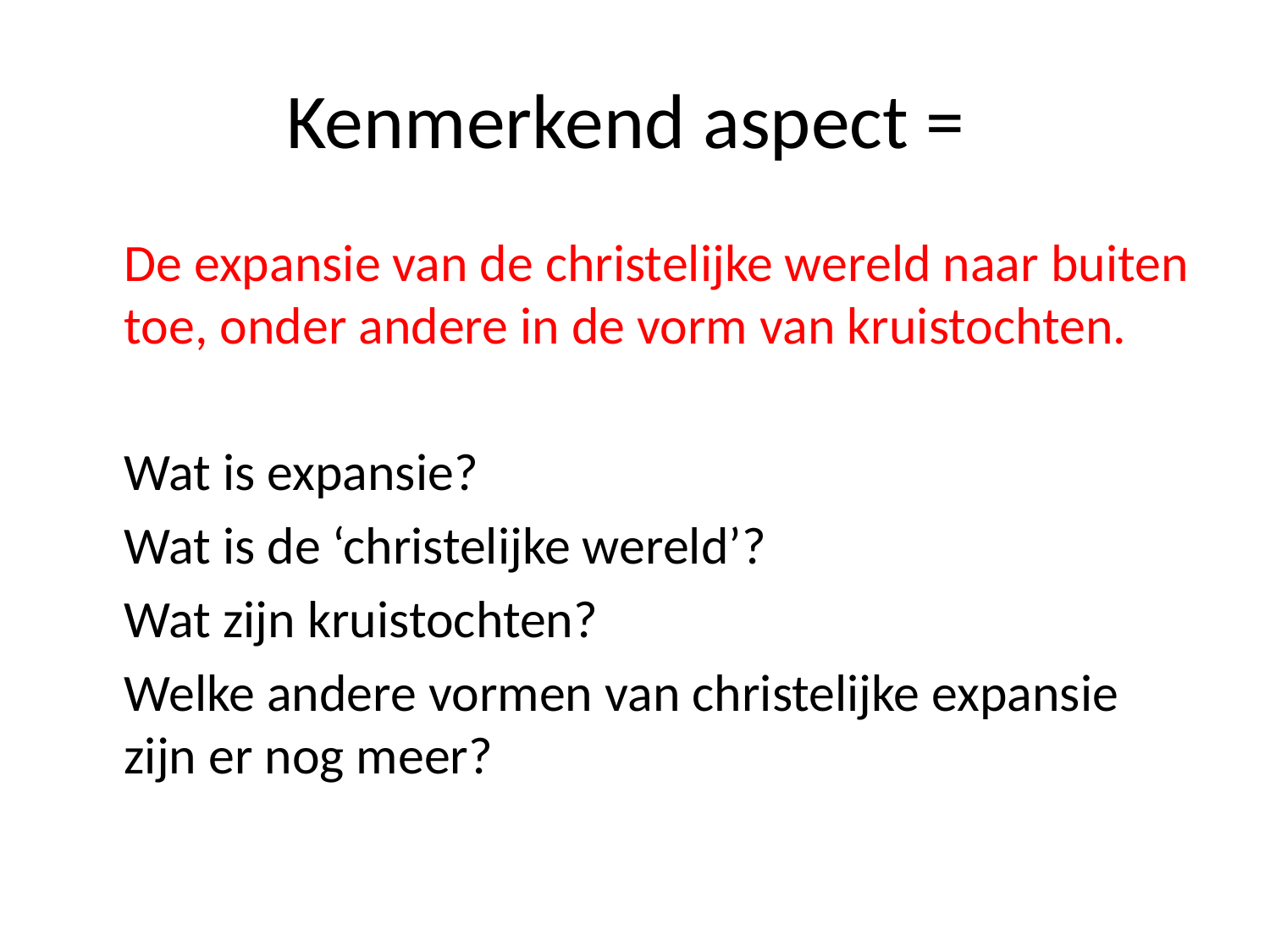

# Kenmerkend aspect =
	De expansie van de christelijke wereld naar buiten toe, onder andere in de vorm van kruistochten.

	Wat is expansie?
	Wat is de ‘christelijke wereld’?
	Wat zijn kruistochten?
	Welke andere vormen van christelijke expansie zijn er nog meer?